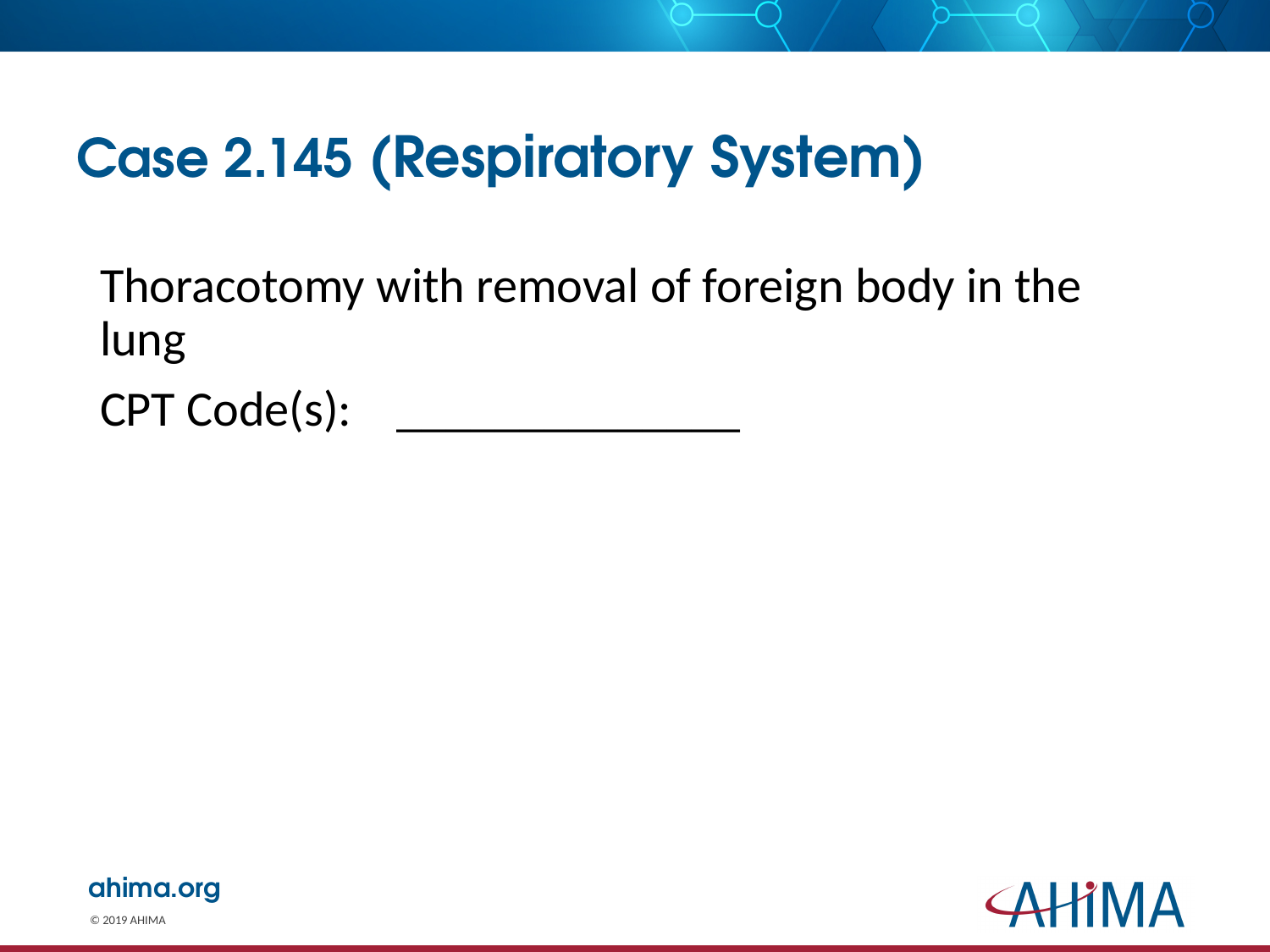

# Case 2.145 (Respiratory System)
Thoracotomy with removal of foreign body in the lung
CPT Code(s): 	 ______________